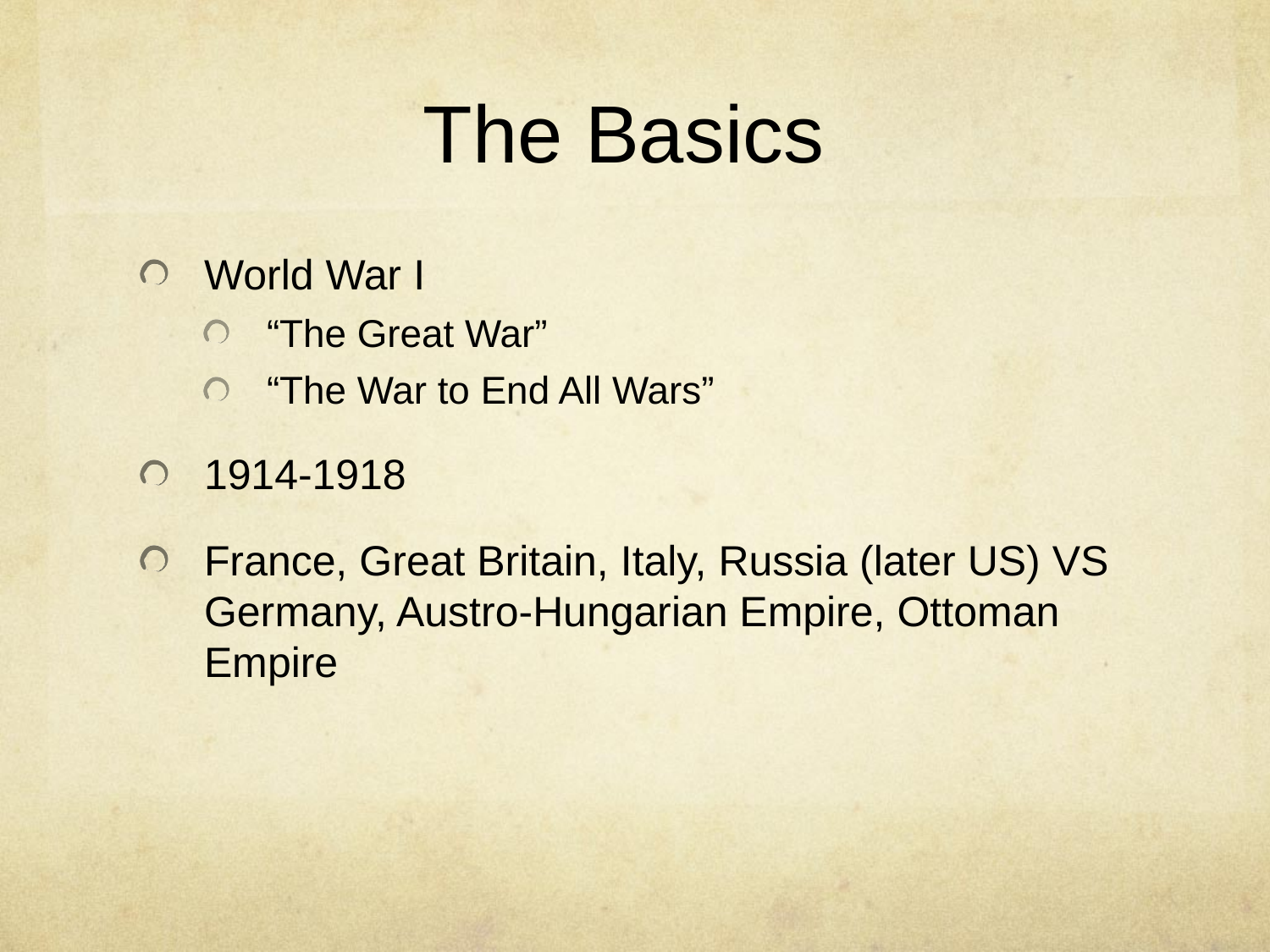

# The Basics
World War I
“The Great War”
“The War to End All Wars”
1914-1918
France, Great Britain, Italy, Russia (later US) VS Germany, Austro-Hungarian Empire, Ottoman Empire